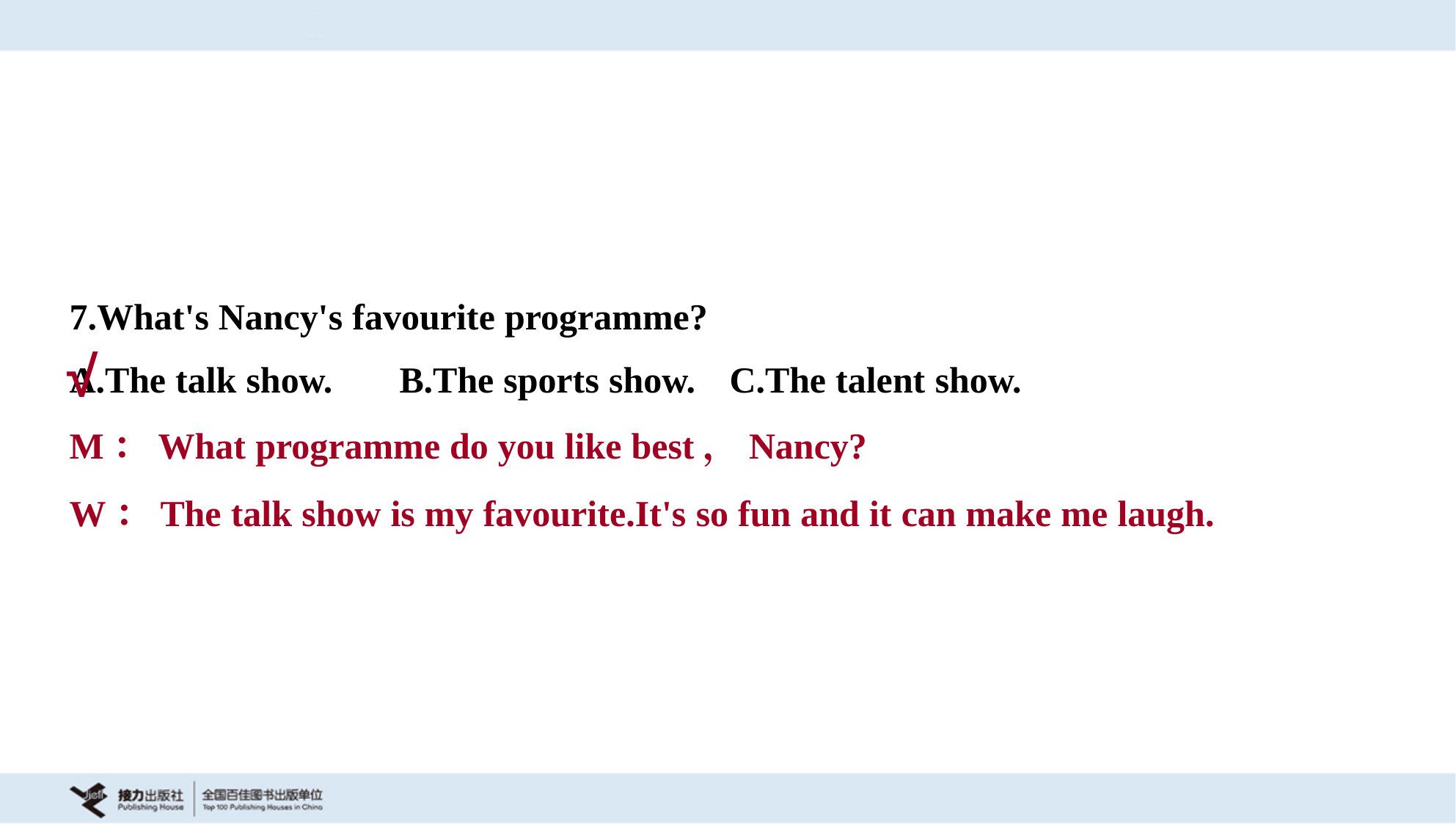

7.What's Nancy's favourite programme?
A.The talk show.	B.The sports show.	C.The talent show.
√
M：What programme do you like best，Nancy?
W：The talk show is my favourite.It's so fun and it can make me laugh.